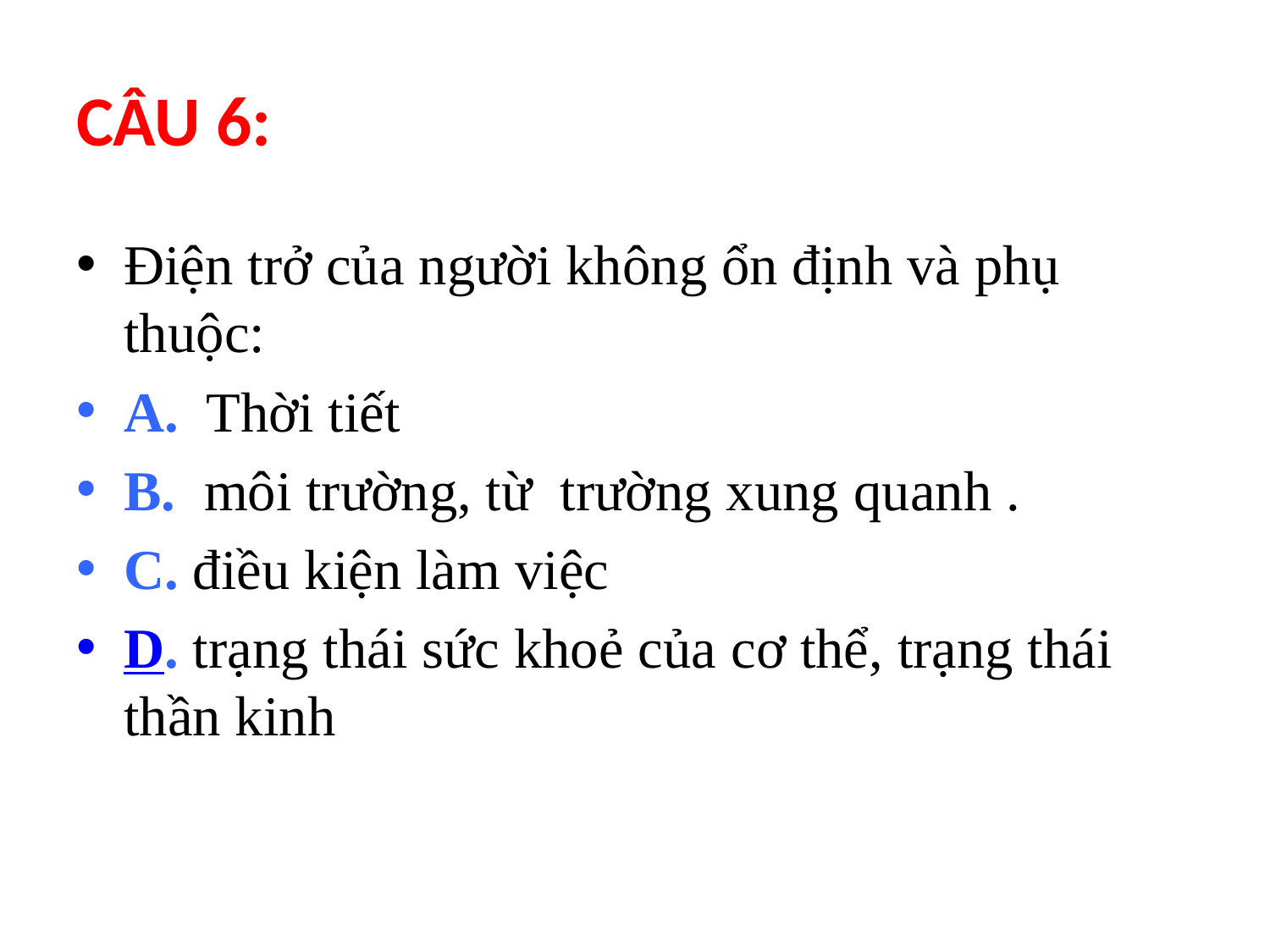

# CÂU 6:
Điện trở của người không ổn định và phụ thuộc:
A.  Thời tiết
B.  môi trường, từ  trường xung quanh .
C. điều kiện làm việc
D. trạng thái sức khoẻ của cơ thể, trạng thái thần kinh